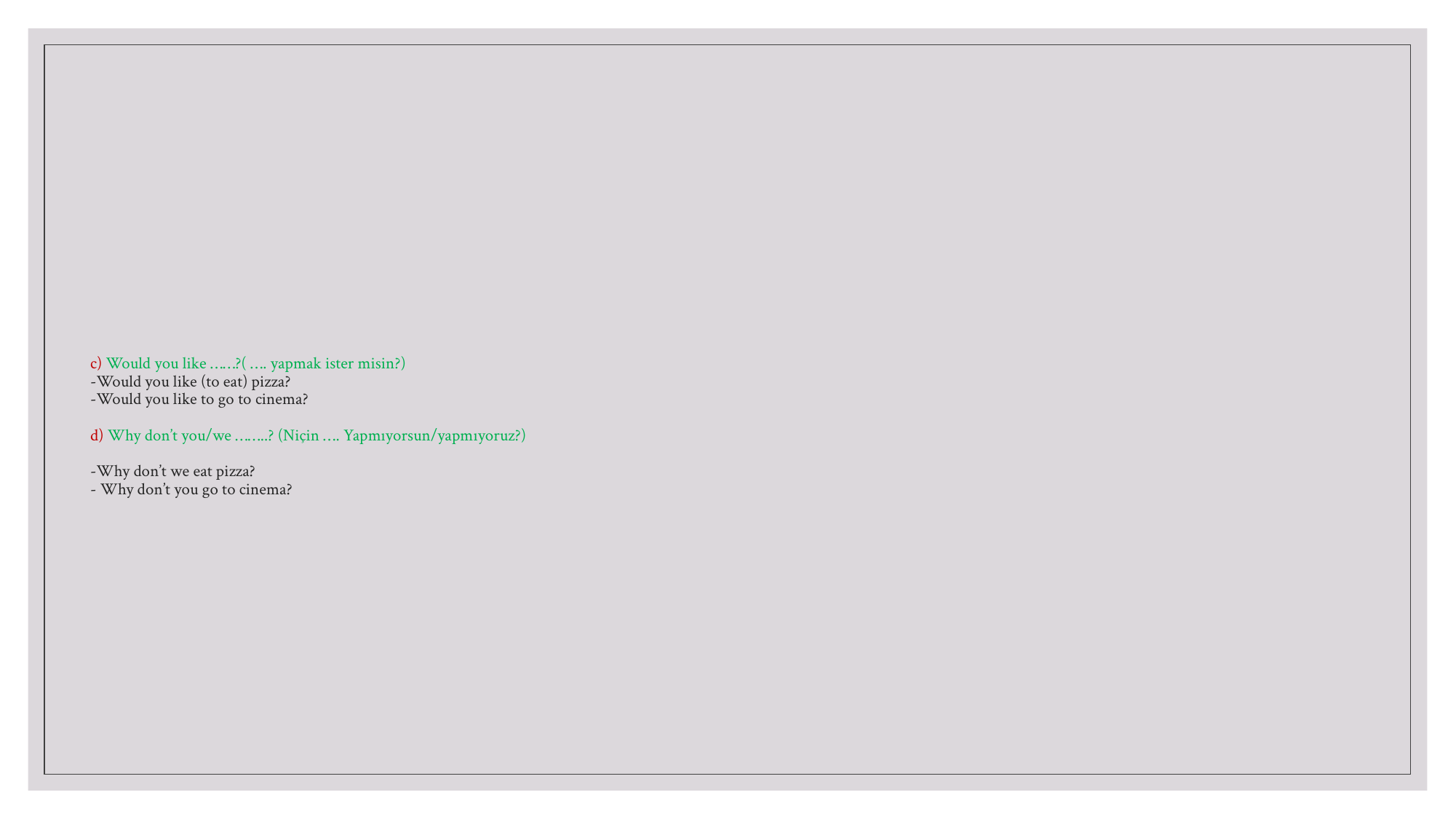

# c) Would you like ……?( …. yapmak ister misin?) -Would you like (to eat) pizza? -Would you like to go to cinema? d) Why don’t you/we ……..? (Niçin …. Yapmıyorsun/yapmıyoruz?) -Why don’t we eat pizza? - Why don’t you go to cinema?